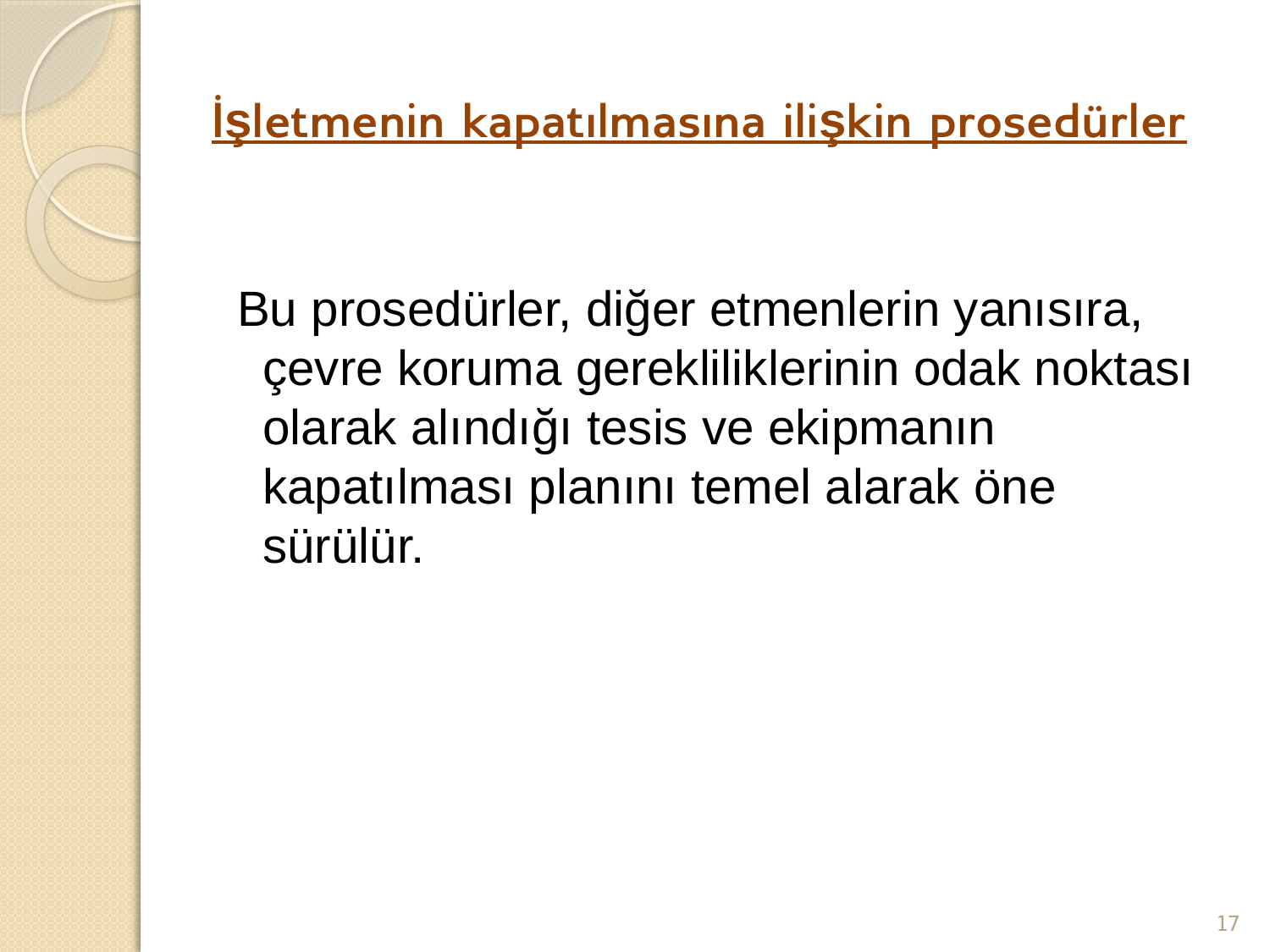

# İşletmenin kapatılmasına ilişkin prosedürler

 Bu prosedürler, diğer etmenlerin yanısıra, çevre koruma gerekliliklerinin odak noktası olarak alındığı tesis ve ekipmanın kapatılması planını temel alarak öne sürülür.

17